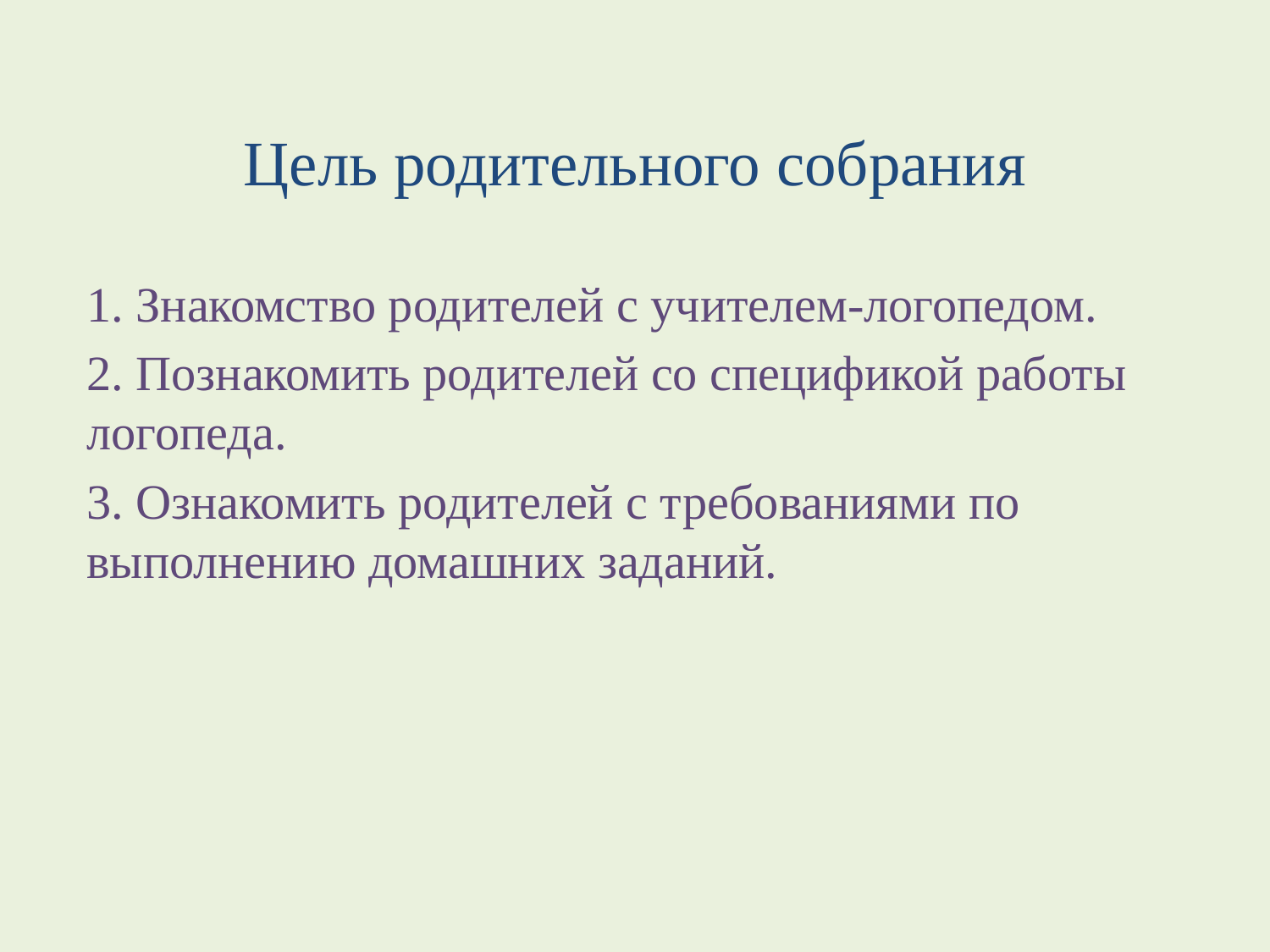

#
Цель родительного собрания

1. Знакомство родителей с учителем-логопедом.
2. Познакомить родителей со спецификой работы логопеда.
3. Ознакомить родителей с требованиями по выполнению домашних заданий.